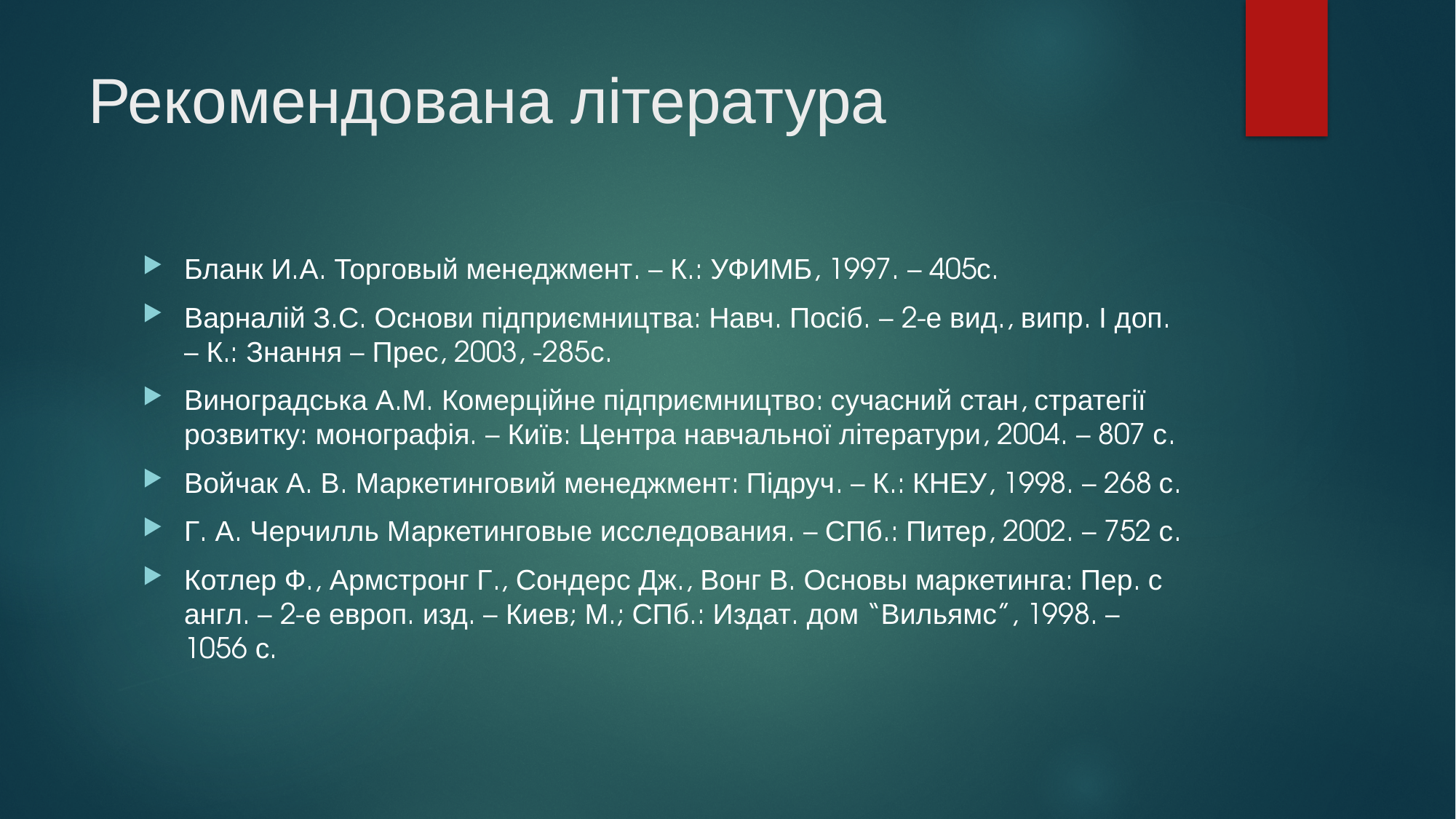

# Рекомендована література
Бланк И.А. Торговый менеджмент. – К.: УФИМБ, 1997. – 405с.
Варналій З.С. Основи підприємництва: Навч. Посіб. – 2-е вид., випр. І доп. – К.: Знання – Прес, 2003, -285с.
Виноградська А.М. Комерційне підприємництво: сучасний стан, стратегії розвитку: монографія. – Київ: Центра навчальної літератури, 2004. – 807 с.
Войчак А. В. Маркетинговий менеджмент: Підруч. – К.: КНЕУ, 1998. – 268 с.
Г. А. Черчилль Маркетинговые исследования. – СПб.: Питер, 2002. – 752 с.
Котлер Ф., Армстронг Г., Сондерс Дж., Вонг В. Основы маркетинга: Пер. с англ. – 2-е европ. изд. – Киев; М.; СПб.: Издат. дом “Вильямс”, 1998. – 1056 с.